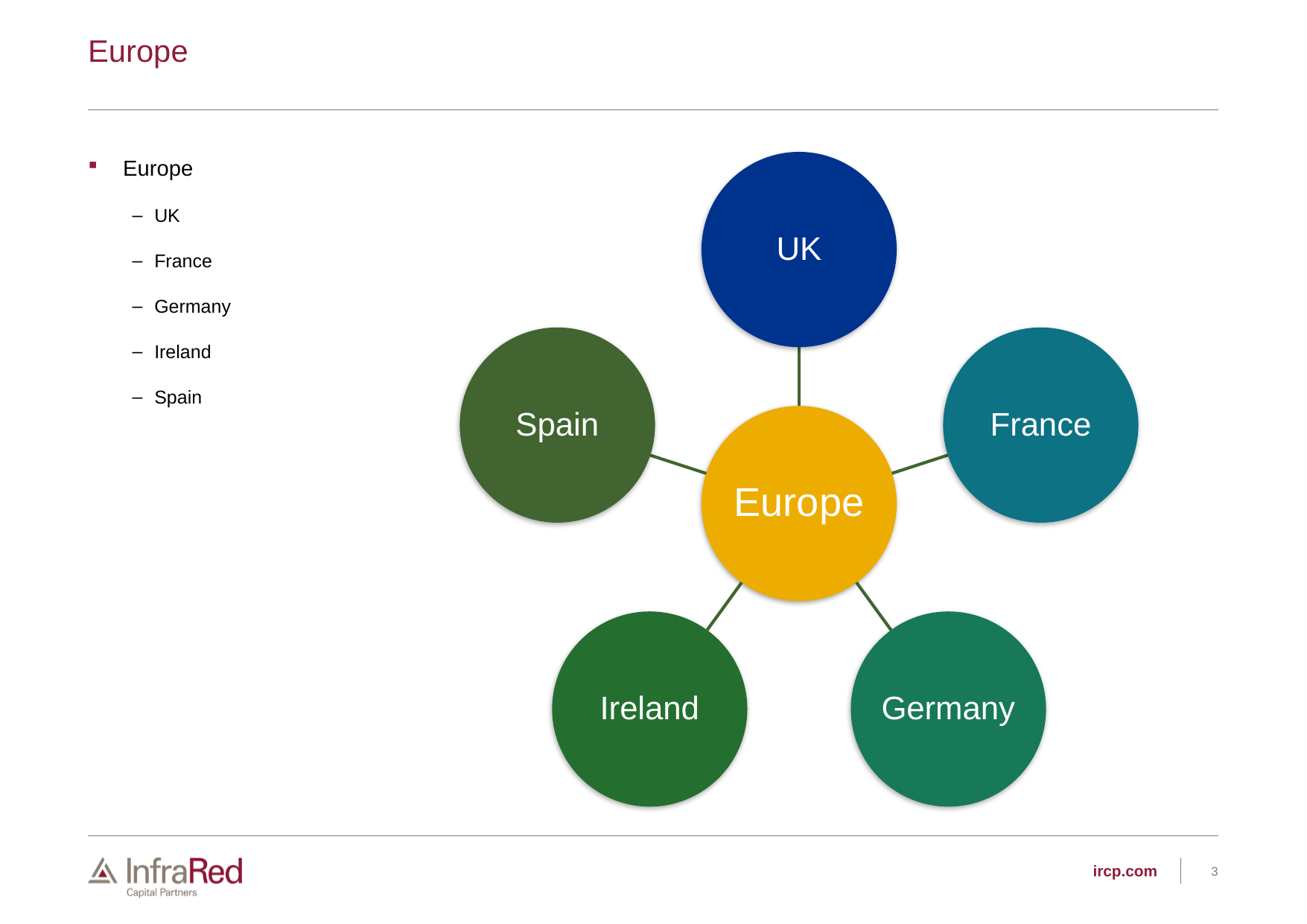

# Europe

Europe

UK

France

Germany

Ireland

Spain
Europe
UK
France
Germany
Ireland
Spain